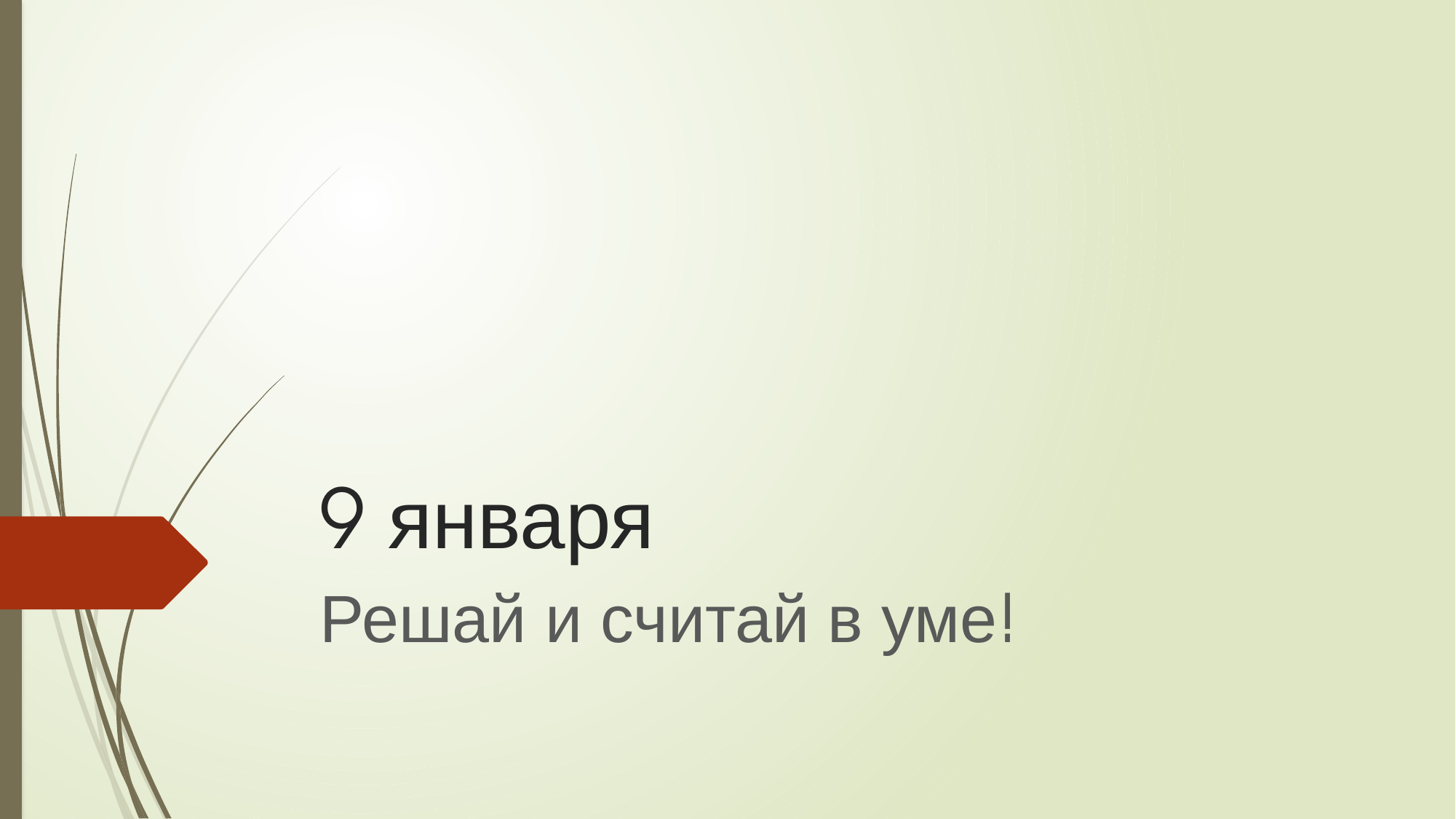

# 9 января
Решай и считай в уме!